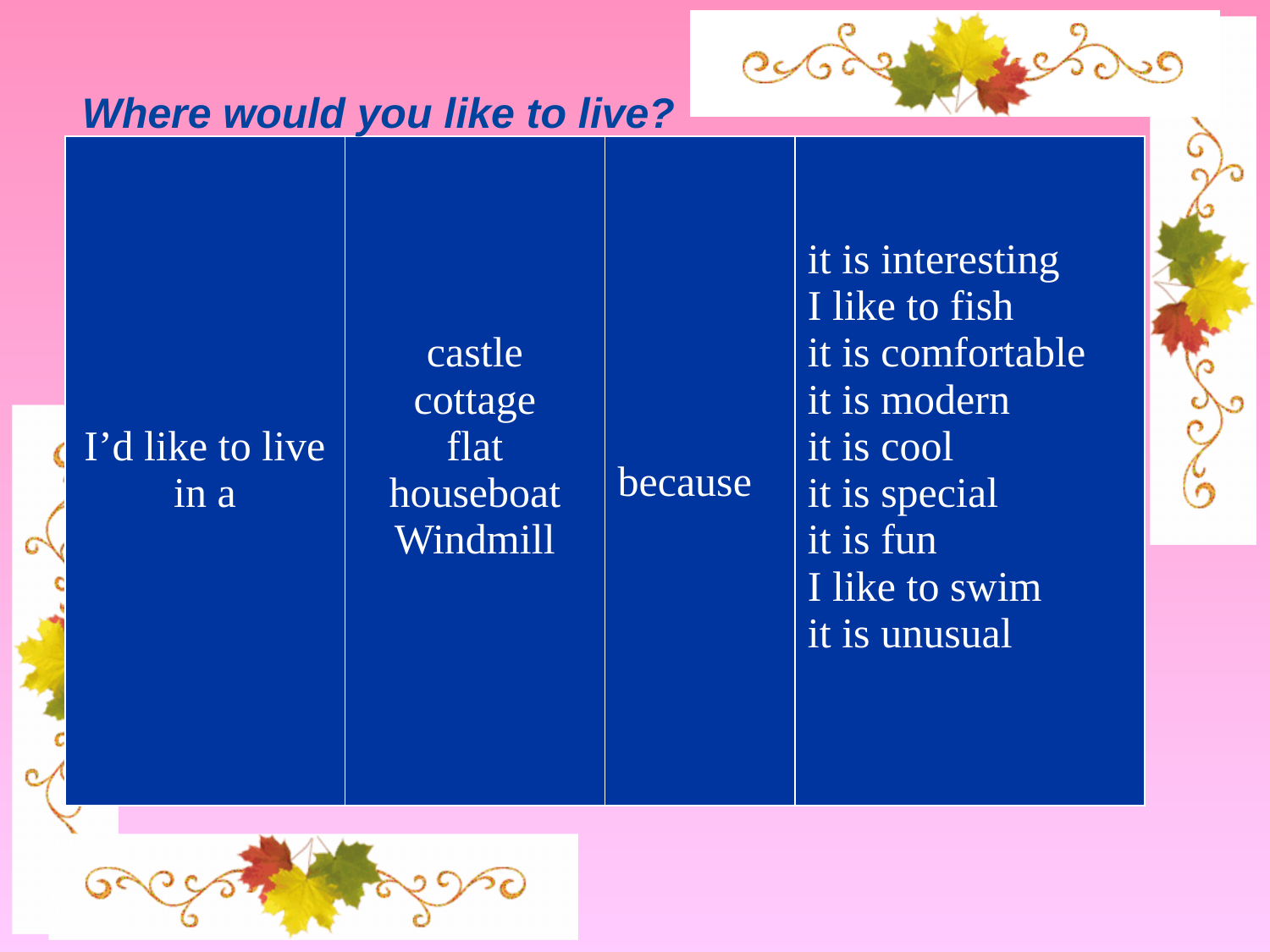

Where would you like to live?
| I’d like to live in a | castle cottage flat houseboat Windmill | because | it is interesting I like to fish it is comfortable it is modern it is cool it is special it is fun I like to swim it is unusual |
| --- | --- | --- | --- |